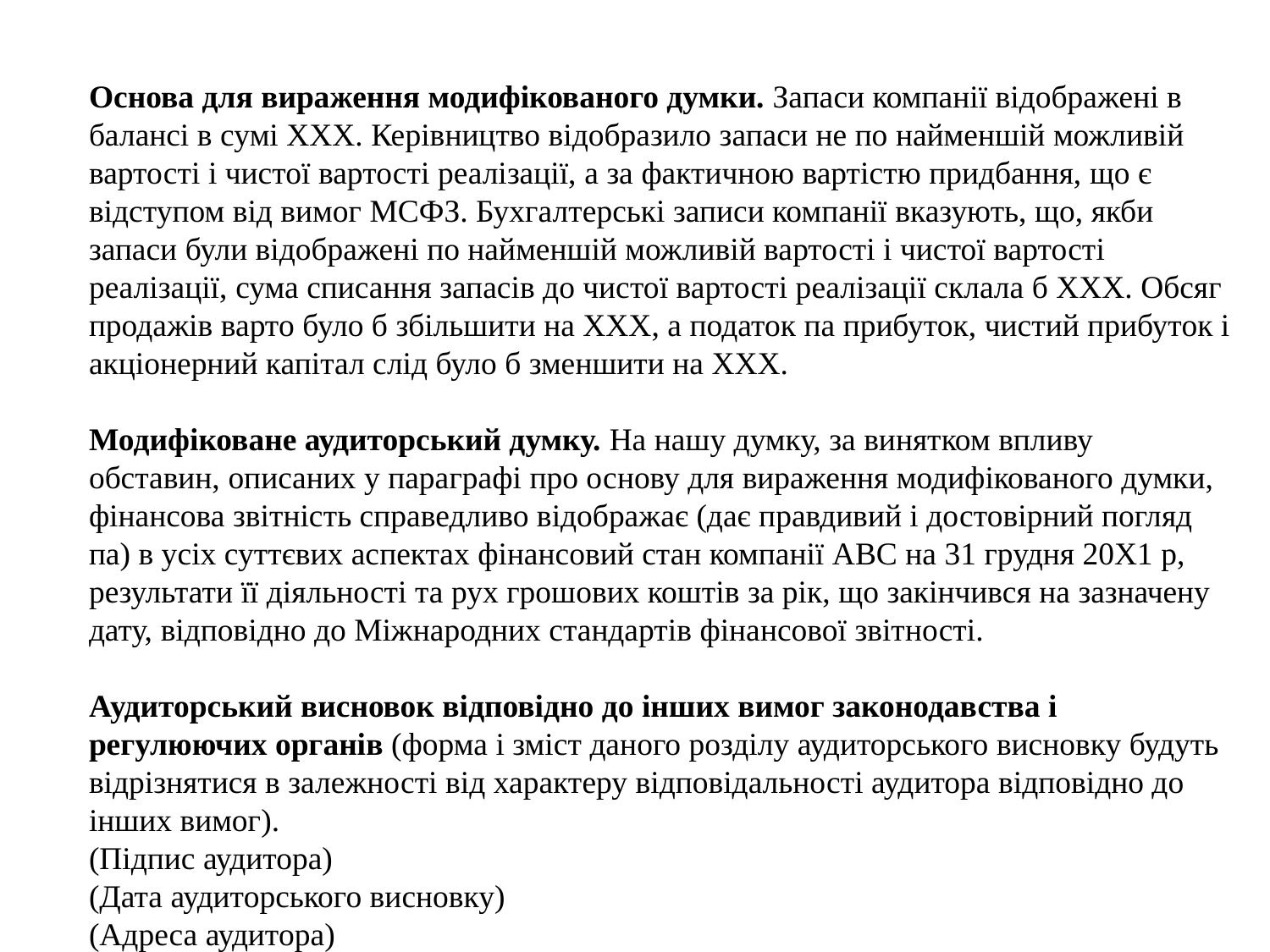

Основа для вираження модифікованого думки. Запаси компанії відображені в балансі в сумі XXX. Керівництво відобразило запаси не по найменшій можливій вартості і чистої вартості реалізації, а за фактичною вартістю придбання, що є відступом від вимог МСФЗ. Бухгалтерські записи компанії вказують, що, якби запаси були відображені по найменшій можливій вартості і чистої вартості реалізації, сума списання запасів до чистої вартості реалізації склала б XXX. Обсяг продажів варто було б збільшити на XXX, а податок па прибуток, чистий прибуток і акціонерний капітал слід було б зменшити на XXX.
Модифіковане аудиторський думку. На нашу думку, за винятком впливу обставин, описаних у параграфі про основу для вираження модифікованого думки, фінансова звітність справедливо відображає (дає правдивий і достовірний погляд па) в усіх суттєвих аспектах фінансовий стан компанії АВС на 31 грудня 20X1 р, результати її діяльності та рух грошових коштів за рік, що закінчився на зазначену дату, відповідно до Міжнародних стандартів фінансової звітності.
Аудиторський висновок відповідно до інших вимог законодавства і регулюючих органів (форма і зміст даного розділу аудиторського висновку будуть відрізнятися в залежності від характеру відповідальності аудитора відповідно до інших вимог).
(Підпис аудитора)
(Дата аудиторського висновку)
(Адреса аудитора)